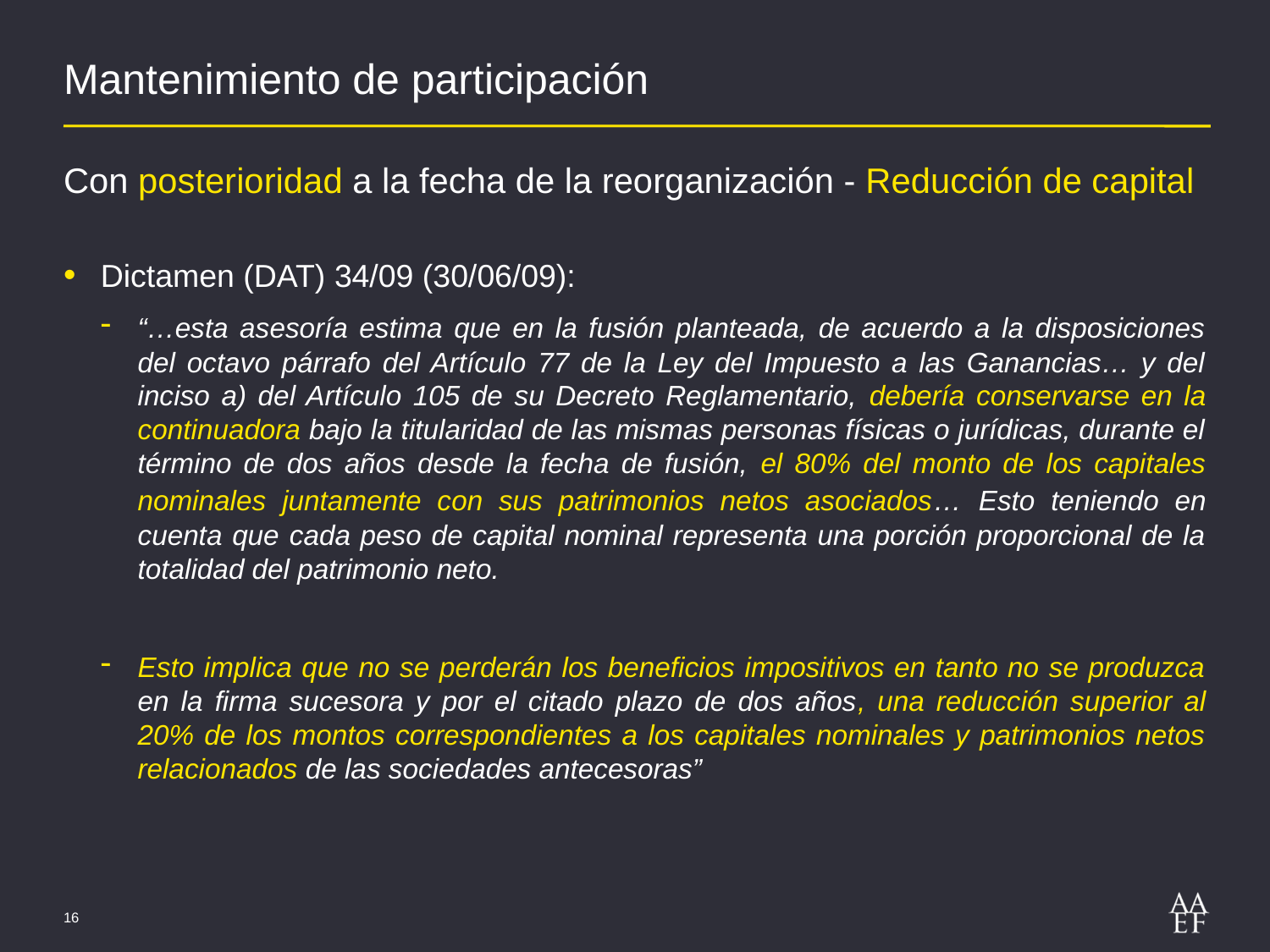

# Mantenimiento de participación
Con posterioridad a la fecha de la reorganización - Reducción de capital

Dictamen (DAT) 34/09 (30/06/09):
“…esta asesoría estima que en la fusión planteada, de acuerdo a la disposiciones del octavo párrafo del Artículo 77 de la Ley del Impuesto a las Ganancias… y del inciso a) del Artículo 105 de su Decreto Reglamentario, debería conservarse en la continuadora bajo la titularidad de las mismas personas físicas o jurídicas, durante el término de dos años desde la fecha de fusión, el 80% del monto de los capitales nominales juntamente con sus patrimonios netos asociados… Esto teniendo en cuenta que cada peso de capital nominal representa una porción proporcional de la totalidad del patrimonio neto.

Esto implica que no se perderán los beneficios impositivos en tanto no se produzca en la firma sucesora y por el citado plazo de dos años, una reducción superior al 20% de los montos correspondientes a los capitales nominales y patrimonios netos relacionados de las sociedades antecesoras”

16